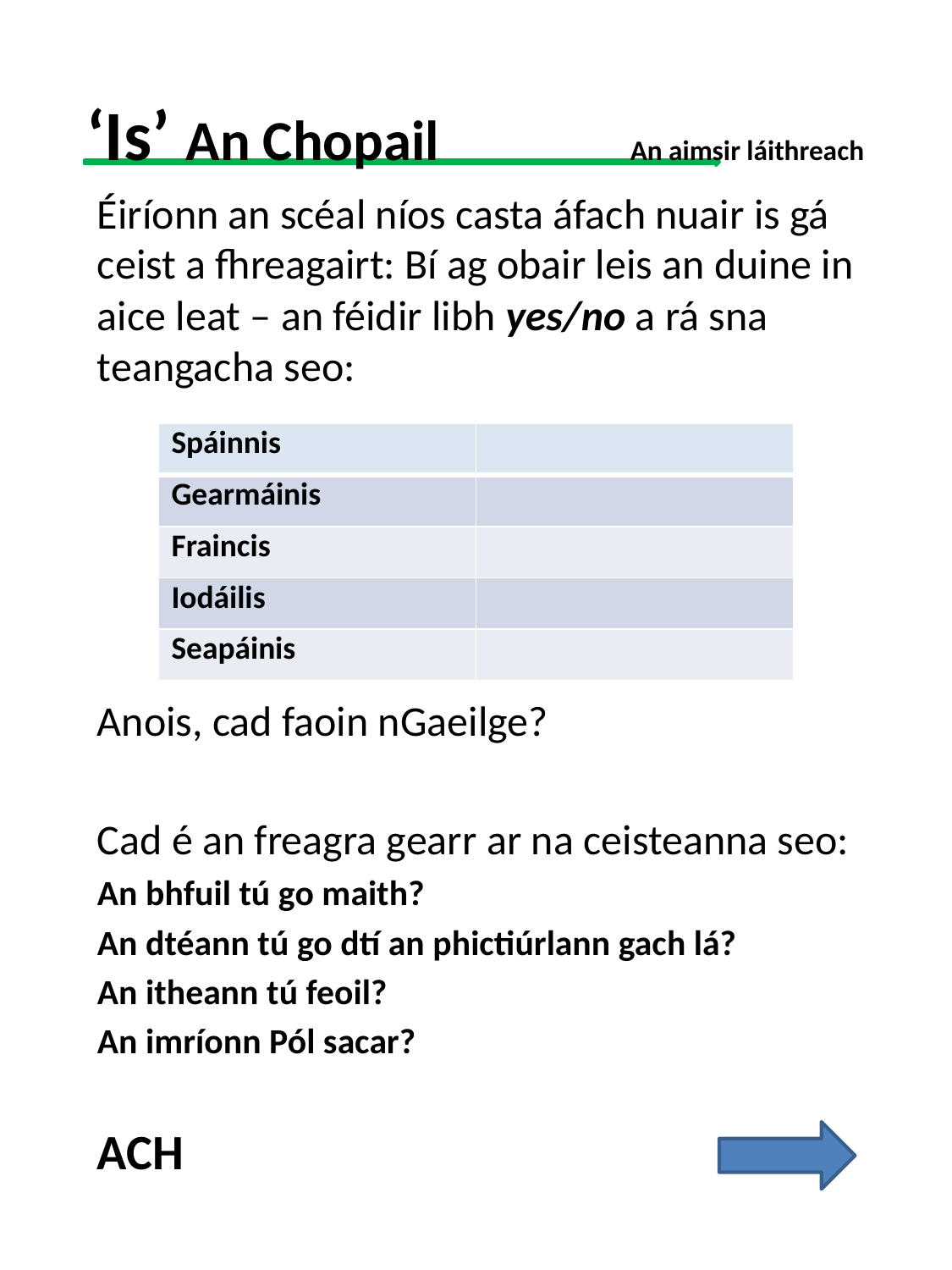

‘Is’ An Chopail               An aimsir láithreach

Éiríonn an scéal níos casta áfach nuair is gá ceist a fhreagairt: Bí ag obair leis an duine in aice leat – an féidir libh yes/no a rá sna teangacha seo:

Anois, cad faoin nGaeilge?

Cad é an freagra gearr ar na ceisteanna seo:
An bhfuil tú go maith?
An dtéann tú go dtí an phictiúrlann gach lá?
An itheann tú feoil?
An imríonn Pól sacar?

ACH

| Spáinnis |  |
| --- | --- |
| Gearmáinis |  |
| Fraincis |  |
| Iodáilis |  |
| Seapáinis |  |